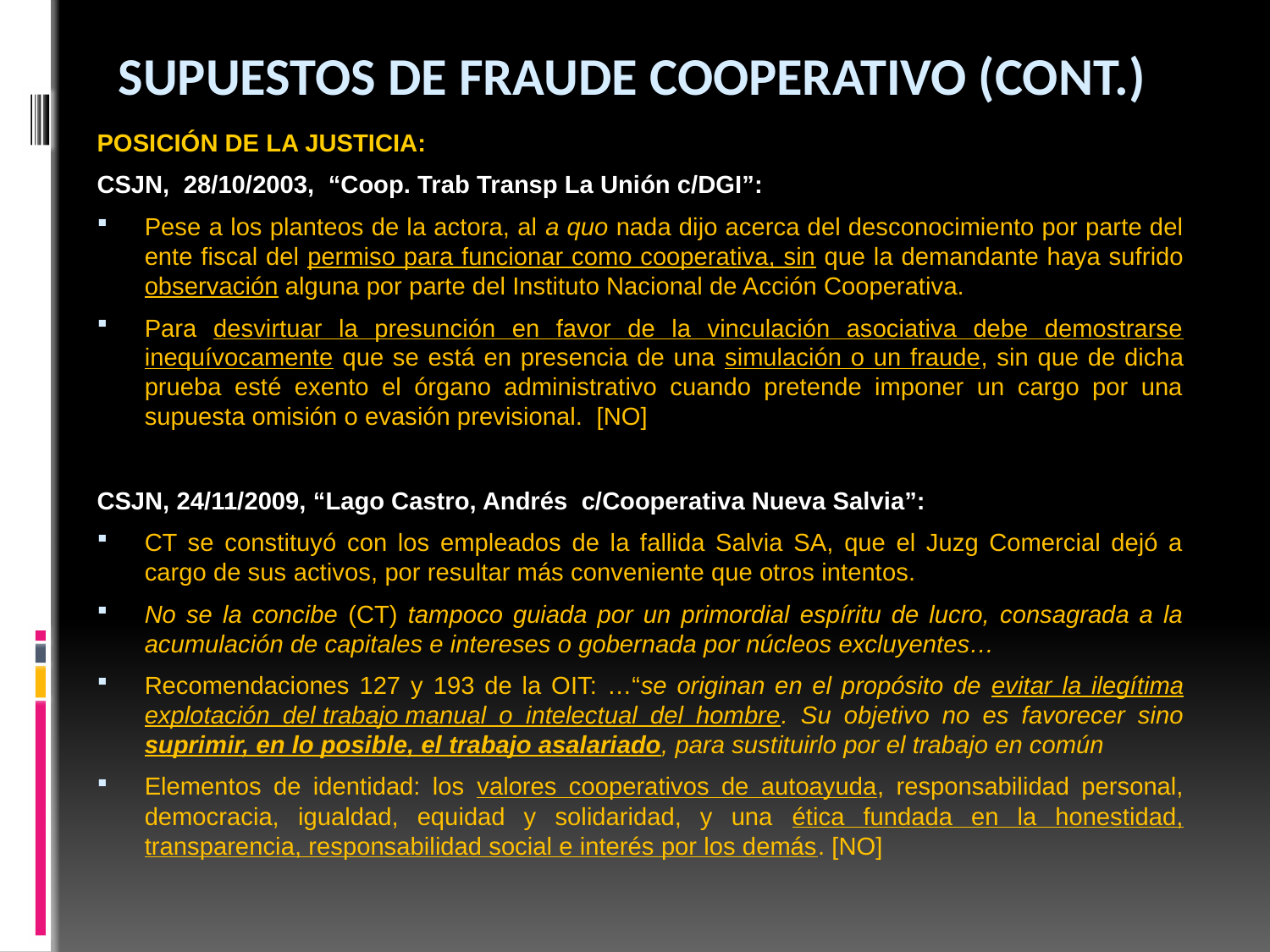

# Supuestos de fraude cooperativo (Cont.)
POSICIÓN DE LA JUSTICIA:
CSJN,  28/10/2003,  “Coop. Trab Transp La Unión c/DGI”:
Pese a los planteos de la actora, al a quo nada dijo acerca del desconocimiento por parte del ente fiscal del permiso para funcionar como cooperativa, sin que la demandante haya sufrido observación alguna por parte del Instituto Nacional de Acción Cooperativa.
Para desvirtuar la presunción en favor de la vinculación asociativa debe demostrarse inequívocamente que se está en presencia de una simulación o un fraude, sin que de dicha prueba esté exento el órgano administrativo cuando pretende imponer un cargo por una supuesta omisión o evasión previsional.  [NO]

CSJN, 24/11/2009, “Lago Castro, Andrés  c/Cooperativa Nueva Salvia”:
CT se constituyó con los empleados de la fallida Salvia SA, que el Juzg Comercial dejó a cargo de sus activos, por resultar más conveniente que otros intentos.
No se la concibe (CT) tampoco guiada por un primordial espíritu de lucro, consagrada a la acumulación de capitales e intereses o gobernada por núcleos excluyentes…
Recomendaciones 127 y 193 de la OIT: …“se originan en el propósito de evitar la ilegítima explotación del trabajo manual o intelectual del hombre. Su objetivo no es favorecer sino suprimir, en lo posible, el trabajo asalariado, para sustituirlo por el trabajo en común
Elementos de identidad: los valores cooperativos de autoayuda, responsabilidad personal, democracia, igualdad, equidad y solidaridad, y una ética fundada en la honestidad, transparencia, responsabilidad social e interés por los demás. [NO]